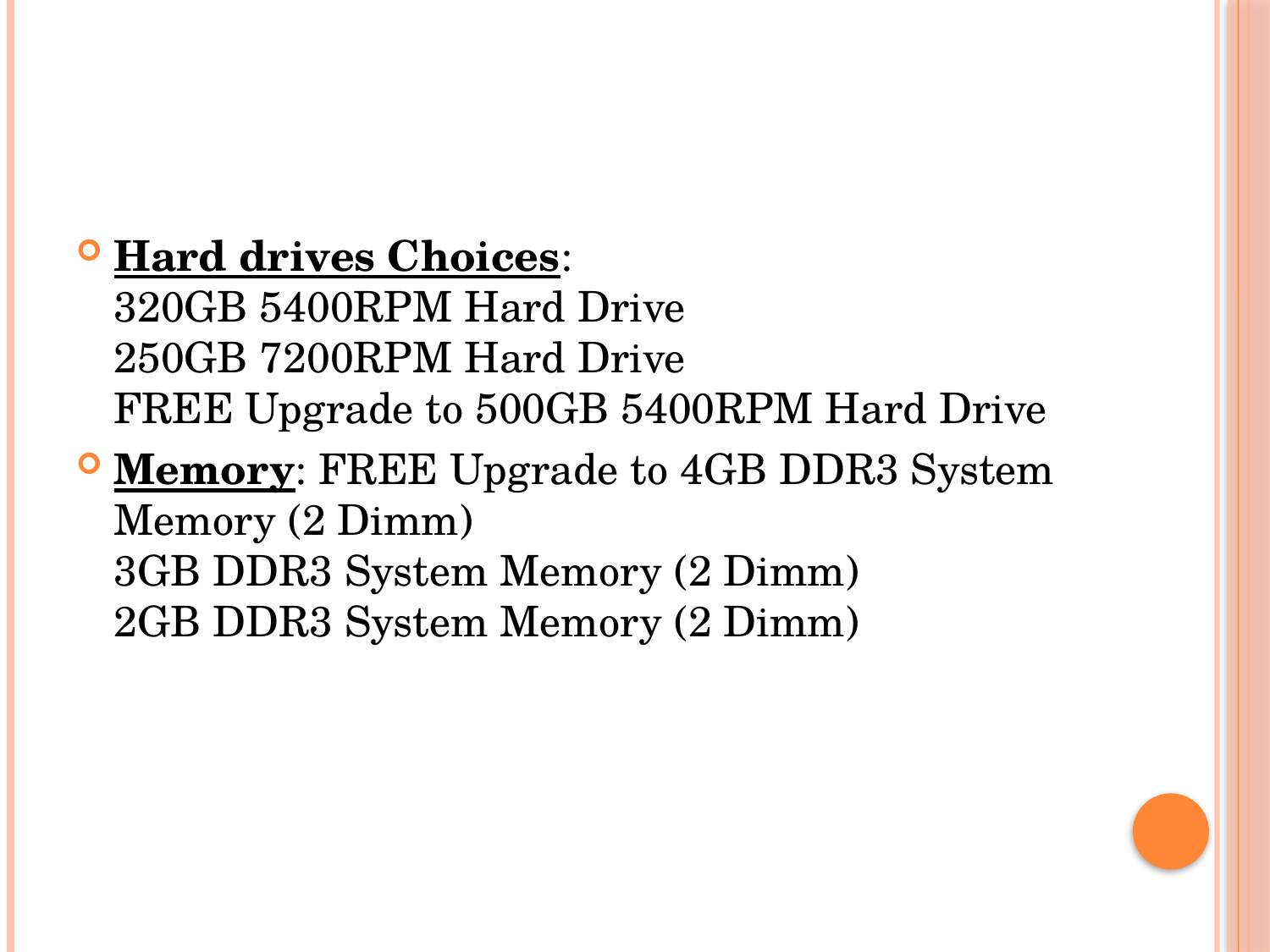

#
Hard drives Choices:
320GB 5400RPM Hard Drive
250GB 7200RPM Hard Drive
FREE Upgrade to 500GB 5400RPM Hard Drive
Memory: FREE Upgrade to 4GB DDR3 System Memory (2 Dimm)
3GB DDR3 System Memory (2 Dimm)
2GB DDR3 System Memory (2 Dimm)